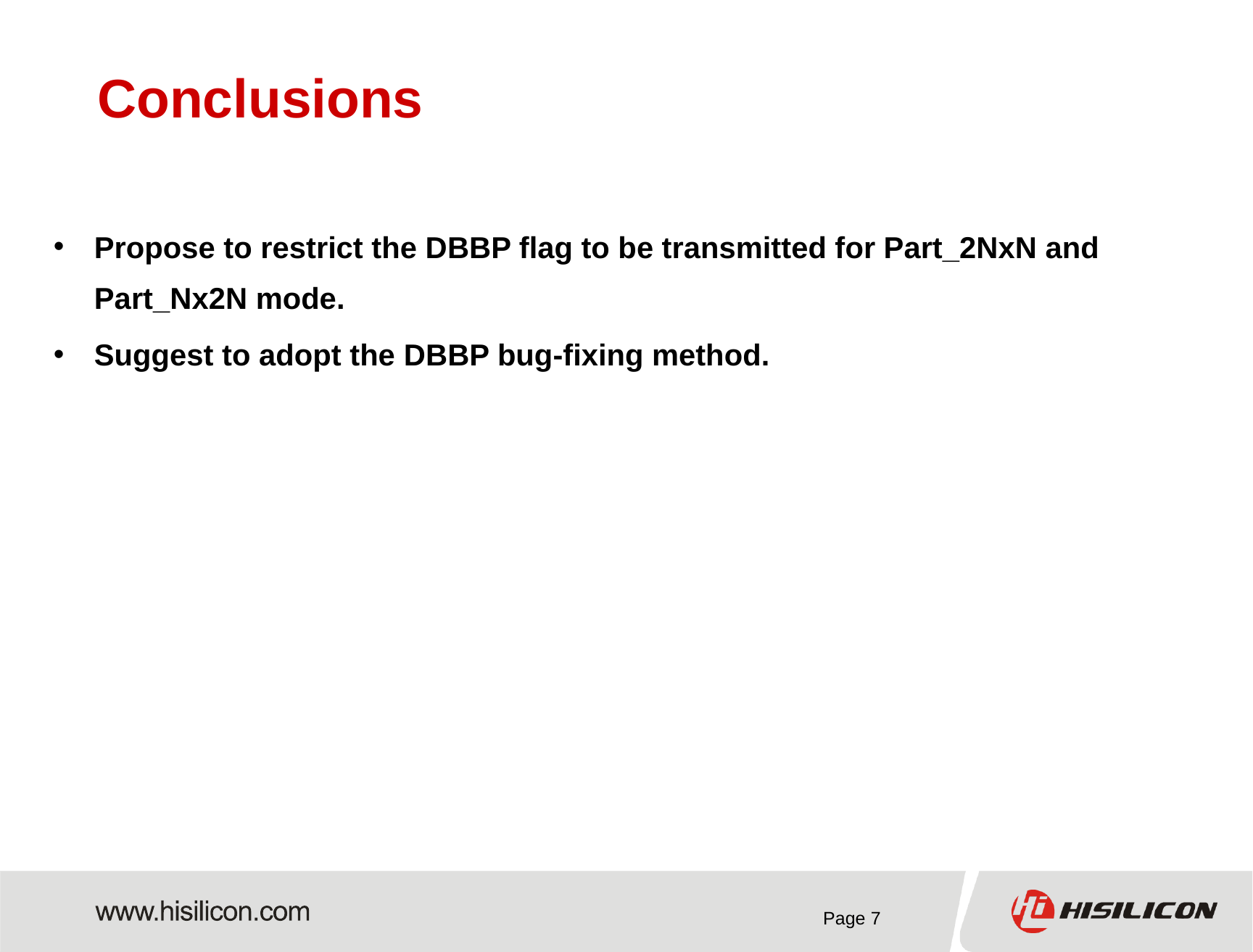

# Conclusions
Propose to restrict the DBBP flag to be transmitted for Part_2NxN and Part_Nx2N mode.
Suggest to adopt the DBBP bug-fixing method.

Page 7